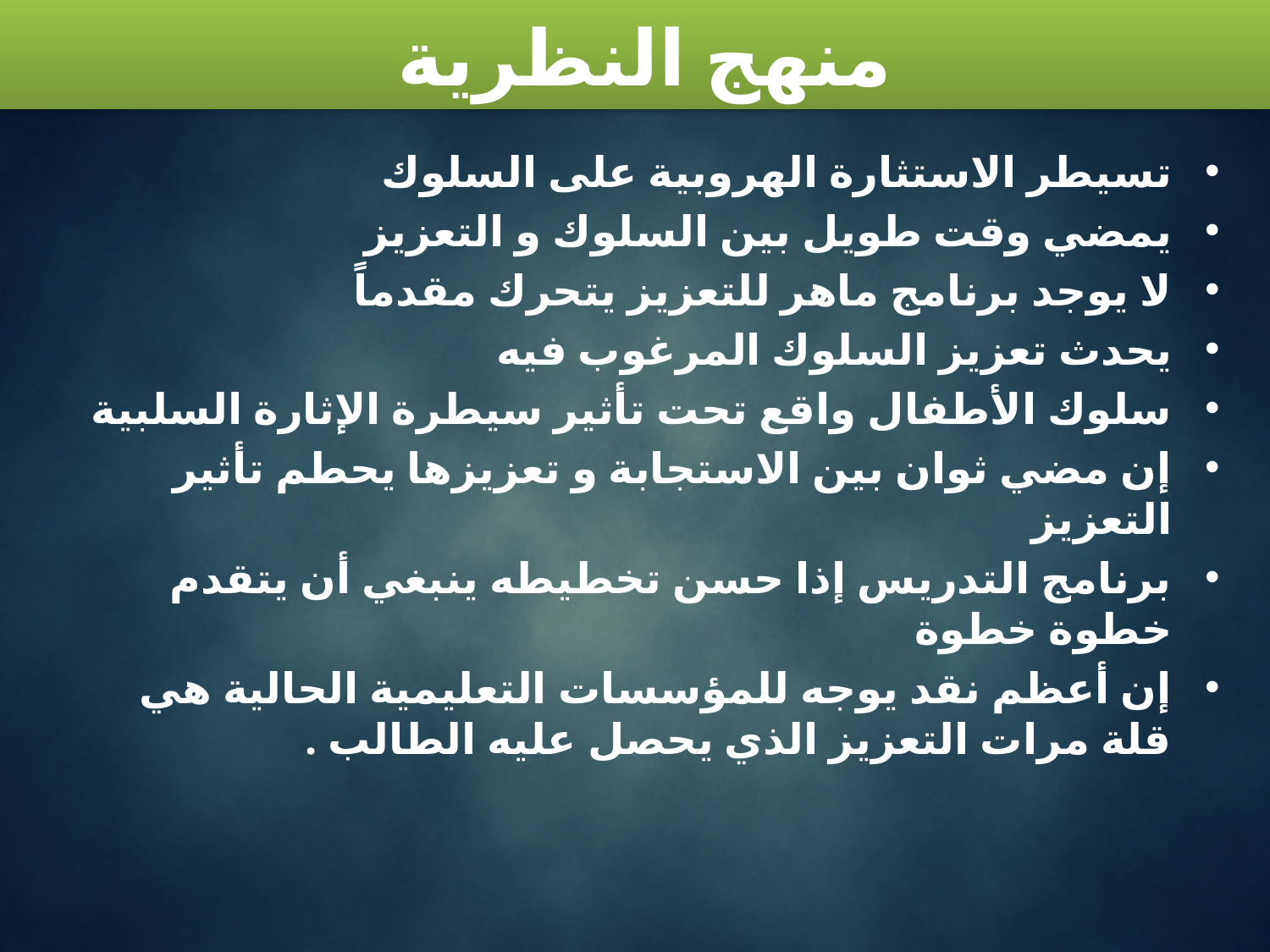

منهج النظرية
تسيطر الاستثارة الهروبية على السلوك
يمضي وقت طويل بين السلوك و التعزيز
لا يوجد برنامج ماهر للتعزيز يتحرك مقدماً
يحدث تعزيز السلوك المرغوب فيه
سلوك الأطفال واقع تحت تأثير سيطرة الإثارة السلبية
إن مضي ثوان بين الاستجابة و تعزيزها يحطم تأثير التعزيز
برنامج التدريس إذا حسن تخطيطه ينبغي أن يتقدم خطوة خطوة
إن أعظم نقد يوجه للمؤسسات التعليمية الحالية هي قلة مرات التعزيز الذي يحصل عليه الطالب .